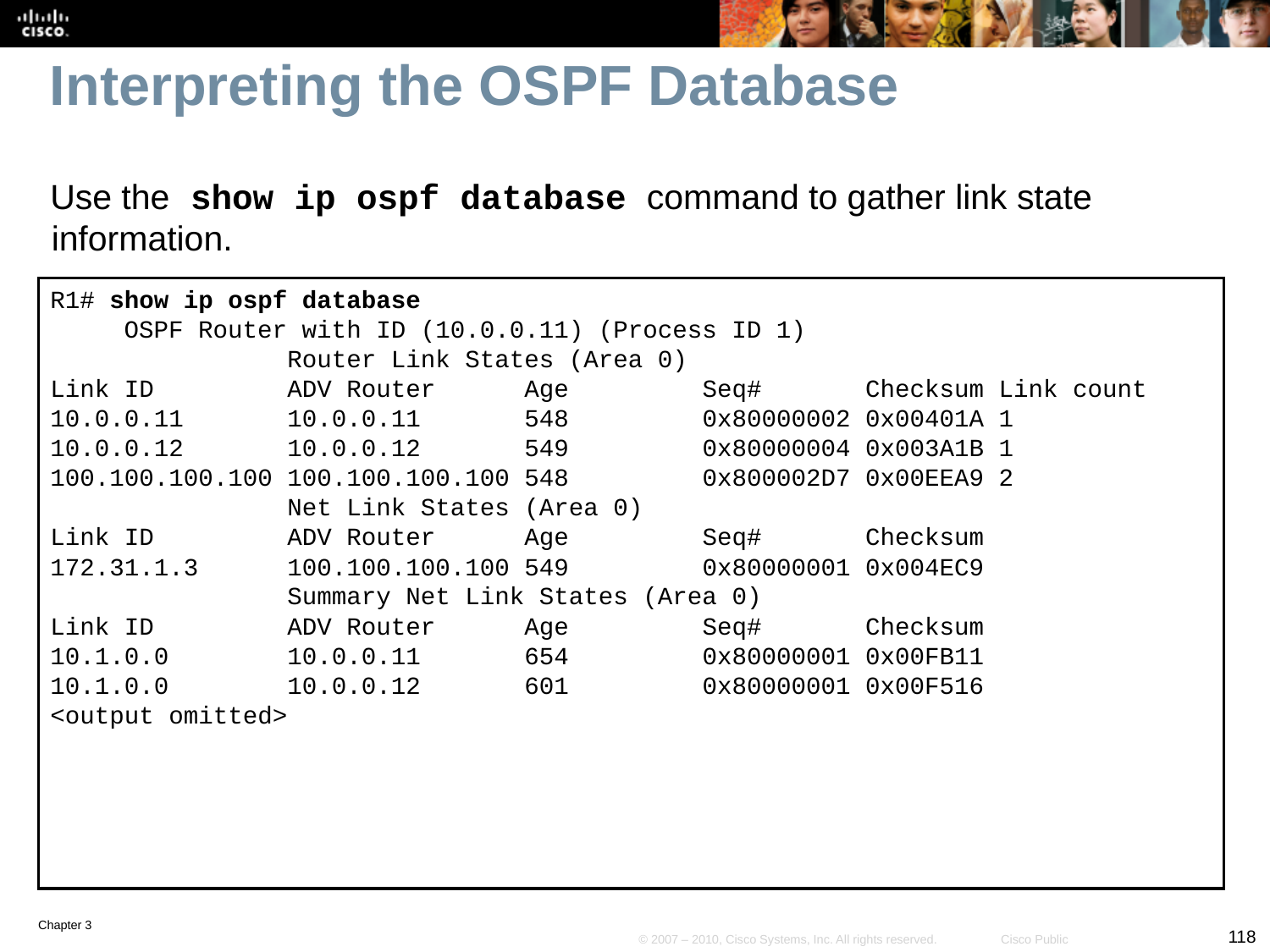

# Interpreting the OSPF Database
Use the show ip ospf database command to gather link state information.
R1# show ip ospf database
     OSPF Router with ID (10.0.0.11) (Process ID 1)
                Router Link States (Area 0)
Link ID         ADV Router      Age         Seq#       Checksum Link count
10.0.0.11       10.0.0.11       548         0x80000002 0x00401A 1
10.0.0.12       10.0.0.12       549         0x80000004 0x003A1B 1
100.100.100.100 100.100.100.100 548         0x800002D7 0x00EEA9 2
                Net Link States (Area 0)
Link ID         ADV Router      Age         Seq#       Checksum
172.31.1.3      100.100.100.100 549         0x80000001 0x004EC9
                Summary Net Link States (Area 0)
Link ID         ADV Router      Age         Seq#       Checksum
10.1.0.0        10.0.0.11       654         0x80000001 0x00FB11
10.1.0.0        10.0.0.12       601         0x80000001 0x00F516
<output omitted>